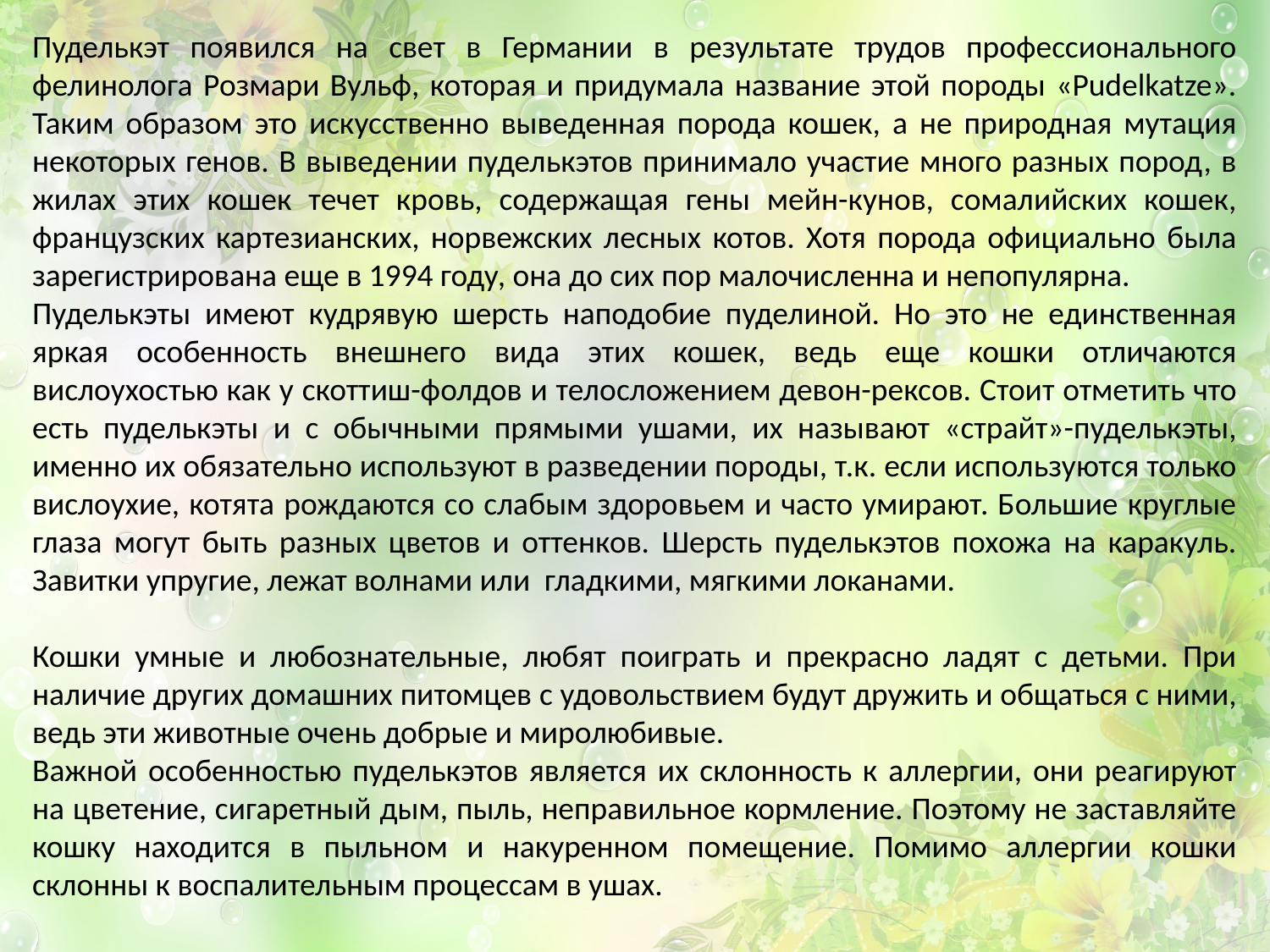

Пуделькэт появился на свет в Германии в результате трудов профессионального фелинолога Розмари Вульф, которая и придумала название этой породы «Pudelkatze». Таким образом это искусственно выведенная порода кошек, а не природная мутация некоторых генов. В выведении пуделькэтов принимало участие много разных пород, в жилах этих кошек течет кровь, содержащая гены мейн-кунов, сомалийских кошек, французских картезианских, норвежских лесных котов. Хотя порода официально была зарегистрирована еще в 1994 году, она до сих пор малочисленна и непопулярна.
Пуделькэты имеют кудрявую шерсть наподобие пуделиной. Но это не единственная яркая особенность внешнего вида этих кошек, ведь еще кошки отличаются вислоухостью как у скоттиш-фолдов и телосложением девон-рексов. Стоит отметить что есть пуделькэты и с обычными прямыми ушами, их называют «страйт»-пуделькэты, именно их обязательно используют в разведении породы, т.к. если используются только вислоухие, котята рождаются со слабым здоровьем и часто умирают. Большие круглые глаза могут быть разных цветов и оттенков. Шерсть пуделькэтов похожа на каракуль. Завитки упругие, лежат волнами или  гладкими, мягкими локанами.

Кошки умные и любознательные, любят поиграть и прекрасно ладят с детьми. При наличие других домашних питомцев с удовольствием будут дружить и общаться с ними, ведь эти животные очень добрые и миролюбивые.
Важной особенностью пуделькэтов является их склонность к аллергии, они реагируют на цветение, сигаретный дым, пыль, неправильное кормление. Поэтому не заставляйте кошку находится в пыльном и накуренном помещение. Помимо аллергии кошки склонны к воспалительным процессам в ушах.